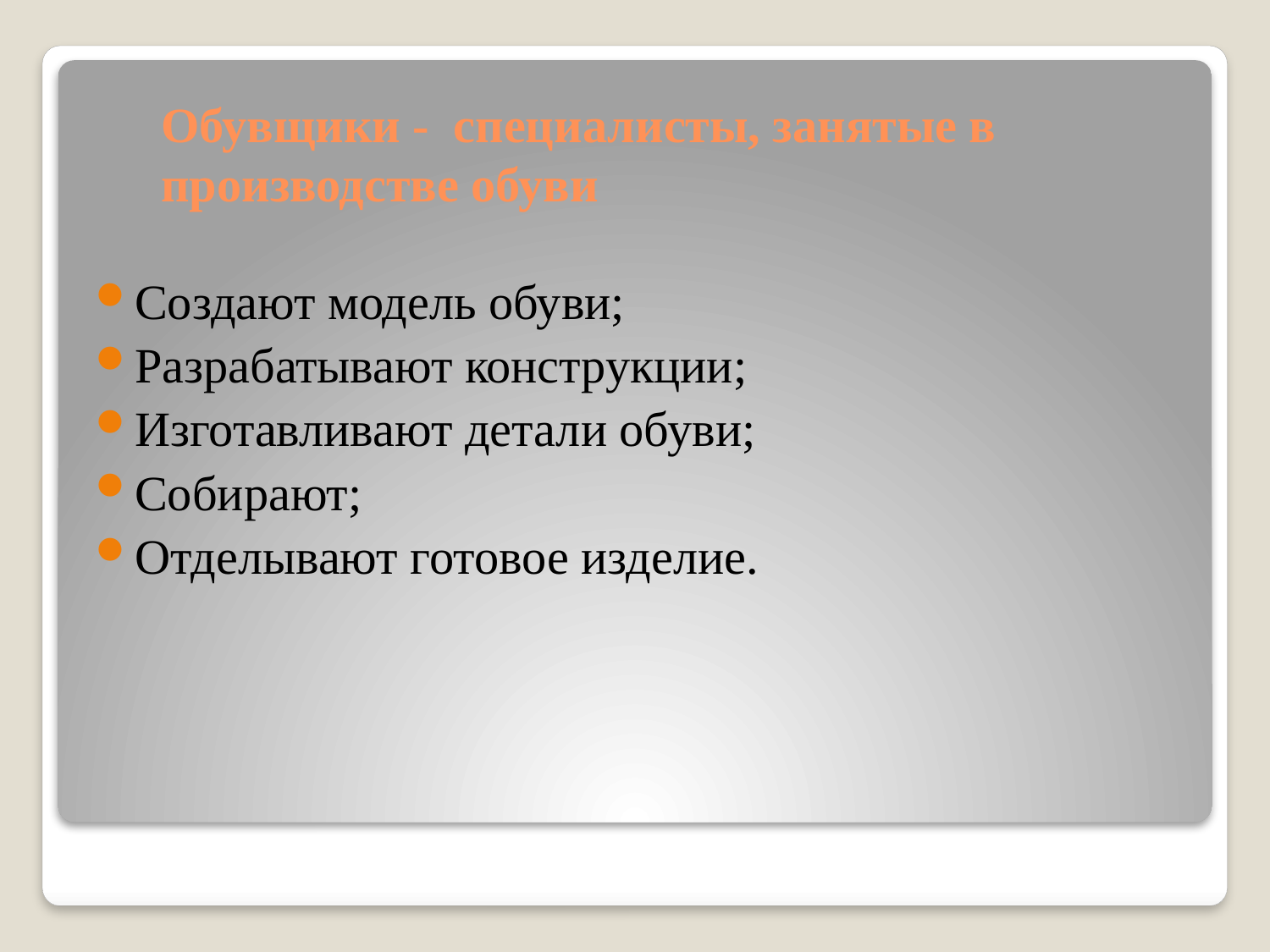

# Обувщики -  специалисты, занятые в производстве обуви
Создают модель обуви;
Разрабатывают конструкции;
Изготавливают детали обуви;
Собирают;
Отделывают готовое изделие.